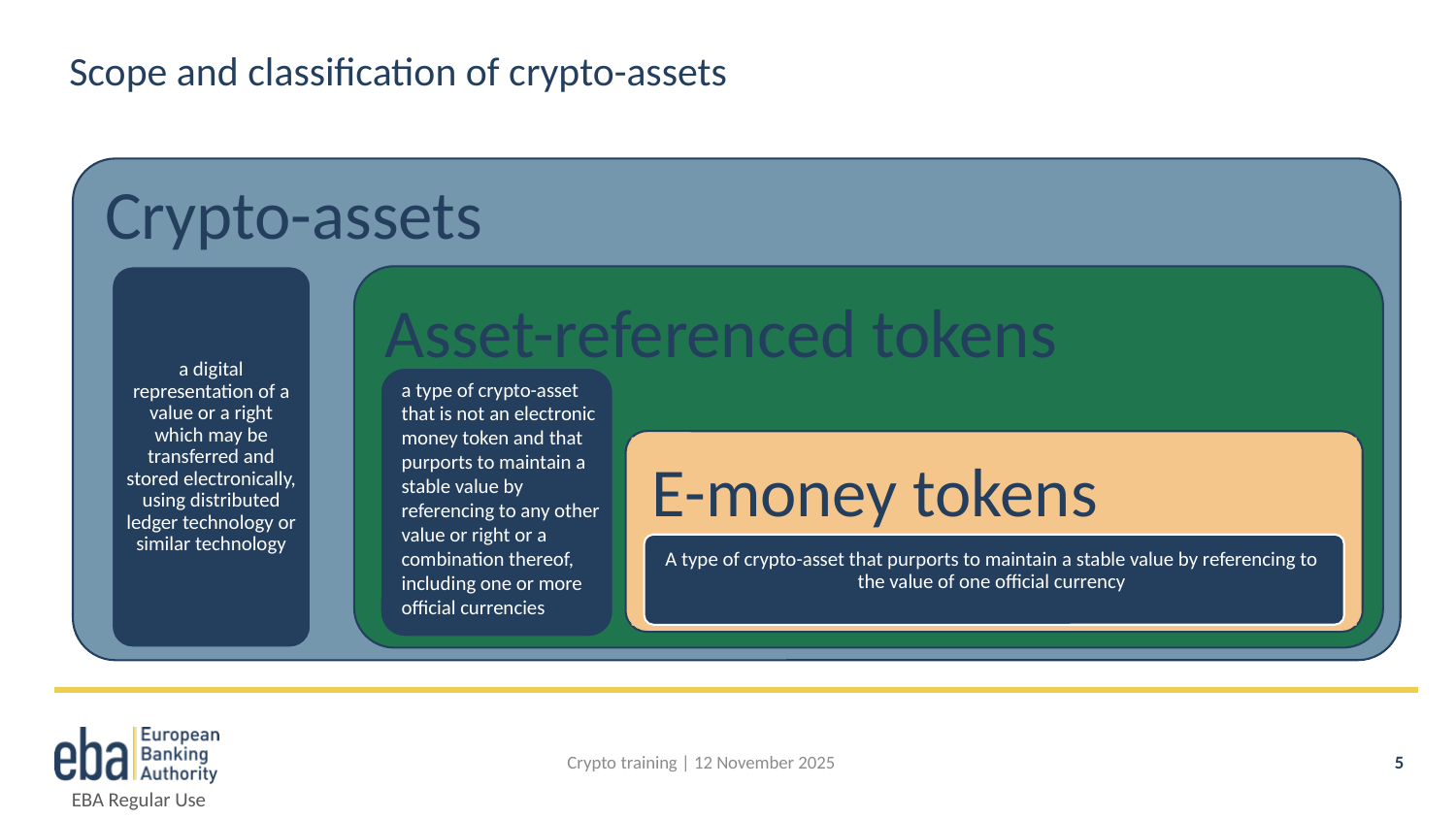

# Scope and classification of crypto-assets

Crypto-assets

a digital representation of a value or a right which may be transferred and stored electronically, using distributed ledger technology or similar technology

Asset-referenced tokens

a type of crypto-asset that is not an electronic money token and that purports to maintain a stable value by referencing to any other value or right or a combination thereof, including one or more official currencies

E-money tokens
A type of crypto-asset that purports to maintain a stable value by referencing to the value of one official currency

Crypto training | 12 November 2025
5